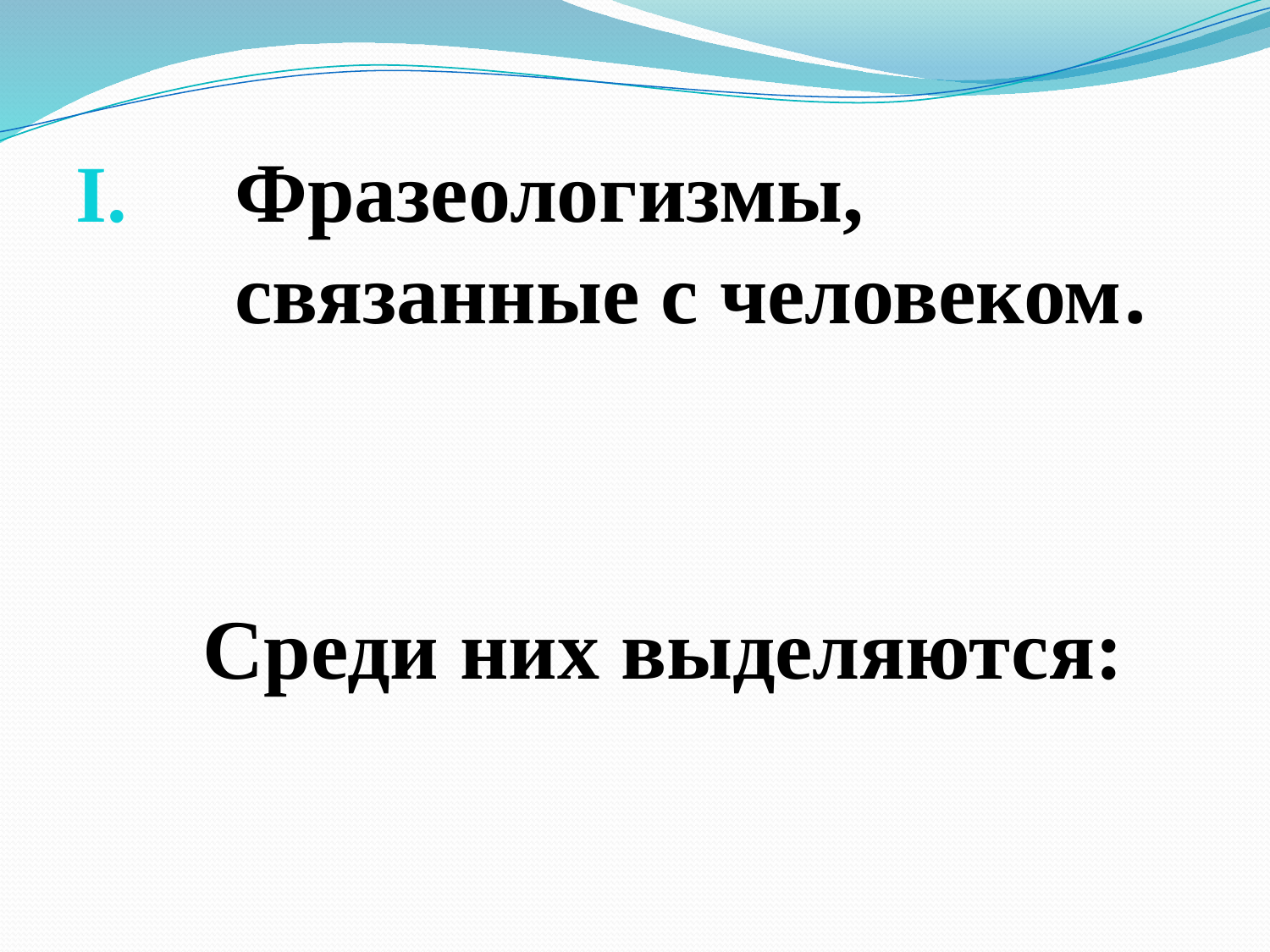

Фразеологизмы, связанные с человеком.

      Среди них выделяются: